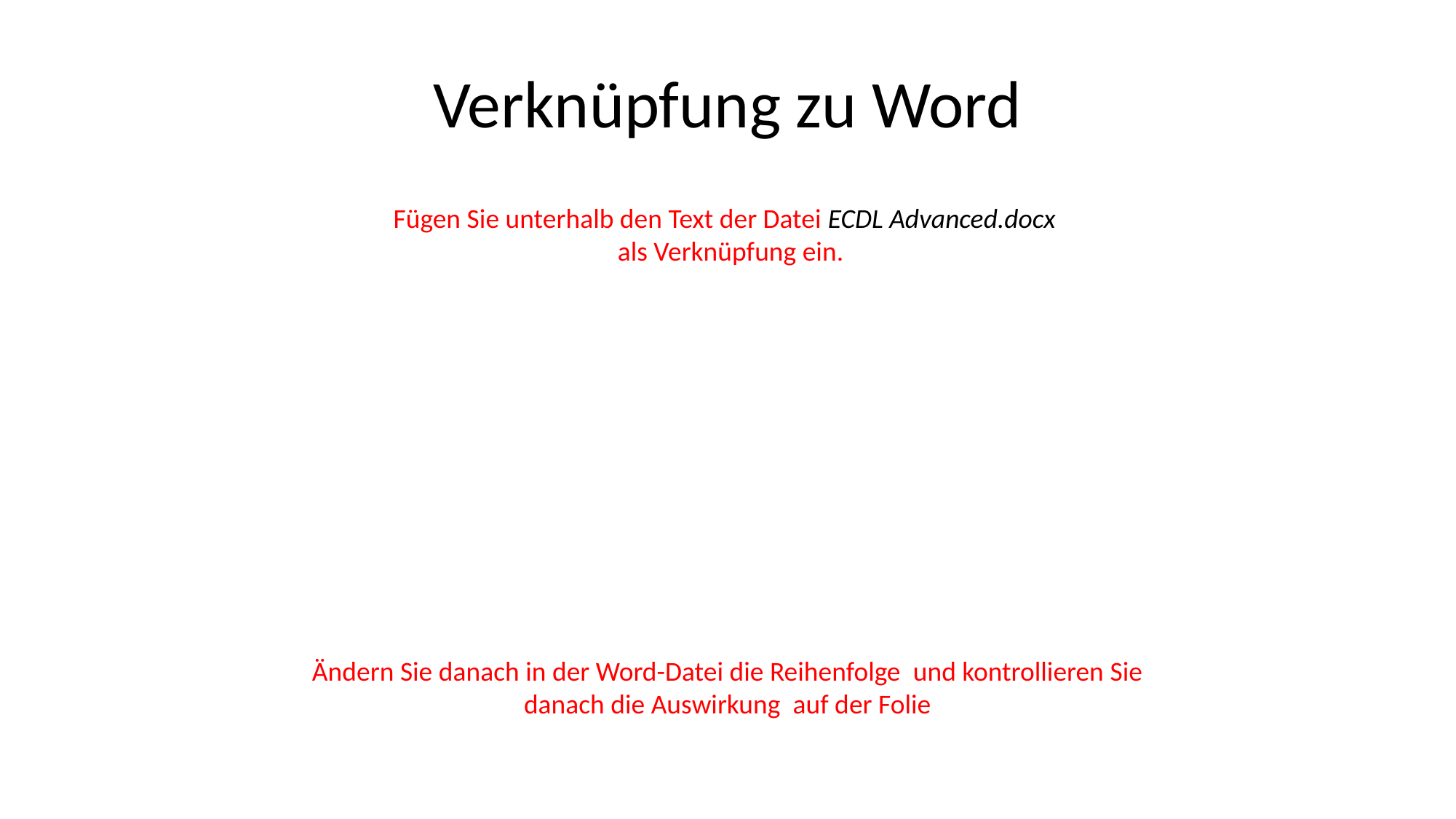

# Verknüpfung zu Word
Fügen Sie unterhalb den Text der Datei ECDL Advanced.docx
 als Verknüpfung ein.
Ändern Sie danach in der Word-Datei die Reihenfolge  und kontrollieren Sie danach die Auswirkung  auf der Folie